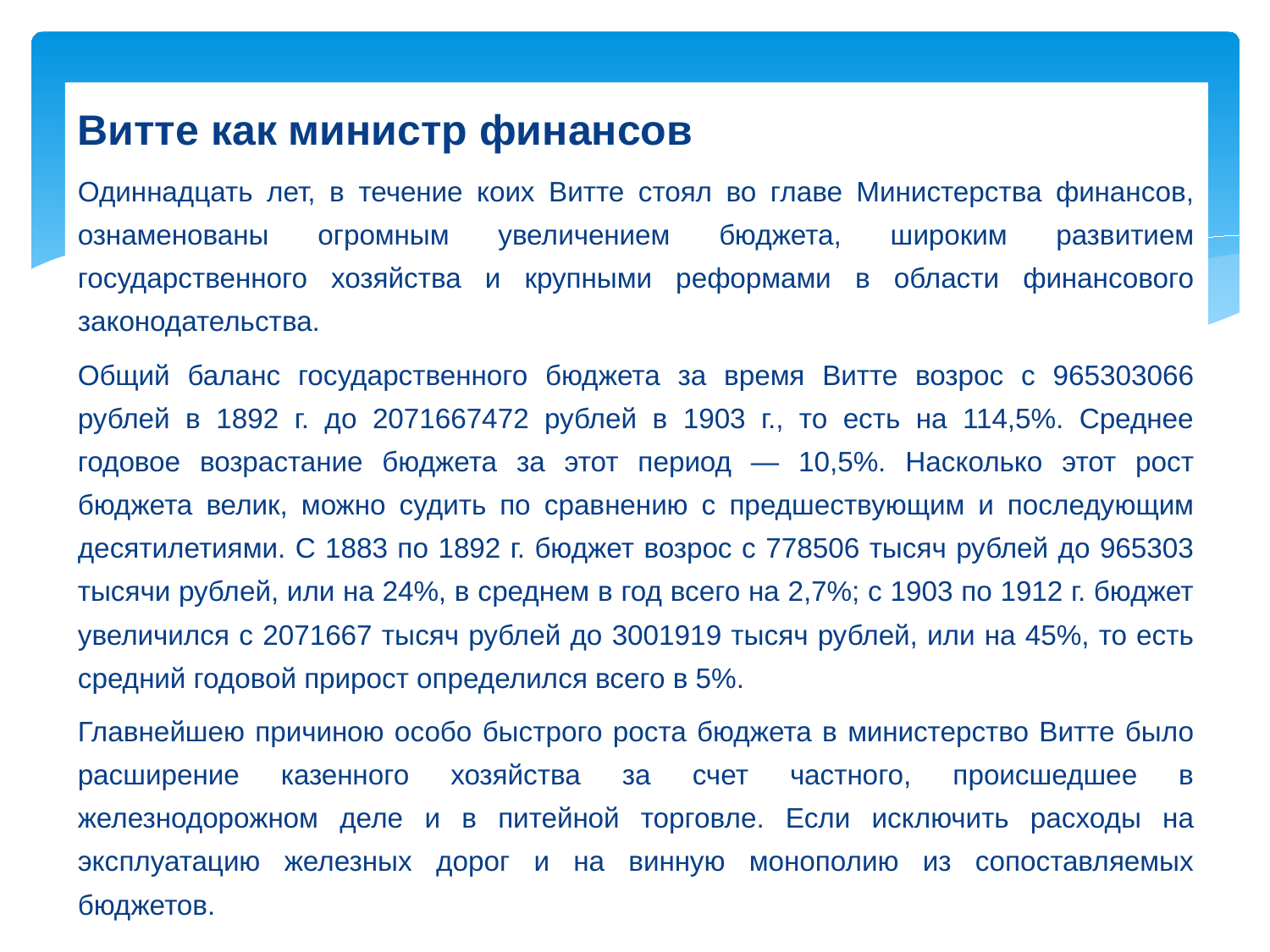

Витте как министр финансов
Одиннадцать лет, в течение коих Витте стоял во главе Министерства финансов, ознаменованы огромным увеличением бюджета, широким развитием государственного хозяйства и крупными реформами в области финансового законодательства.
Общий баланс государственного бюджета за время Витте возрос с 965303066 рублей в 1892 г. до 2071667472 рублей в 1903 г., то есть на 114,5%. Среднее годовое возрастание бюджета за этот период — 10,5%. Насколько этот рост бюджета велик, можно судить по сравнению с предшествующим и последующим десятилетиями. С 1883 по 1892 г. бюджет возрос с 778506 тысяч рублей до 965303 тысячи рублей, или на 24%, в среднем в год всего на 2,7%; с 1903 по 1912 г. бюджет увеличился с 2071667 тысяч рублей до 3001919 тысяч рублей, или на 45%, то есть средний годовой прирост определился всего в 5%.
Главнейшею причиною особо быстрого роста бюджета в министерство Витте было расширение казенного хозяйства за счет частного, происшедшее в железнодорожном деле и в питейной торговле. Если исключить расходы на эксплуатацию железных дорог и на винную монополию из сопоставляемых бюджетов.